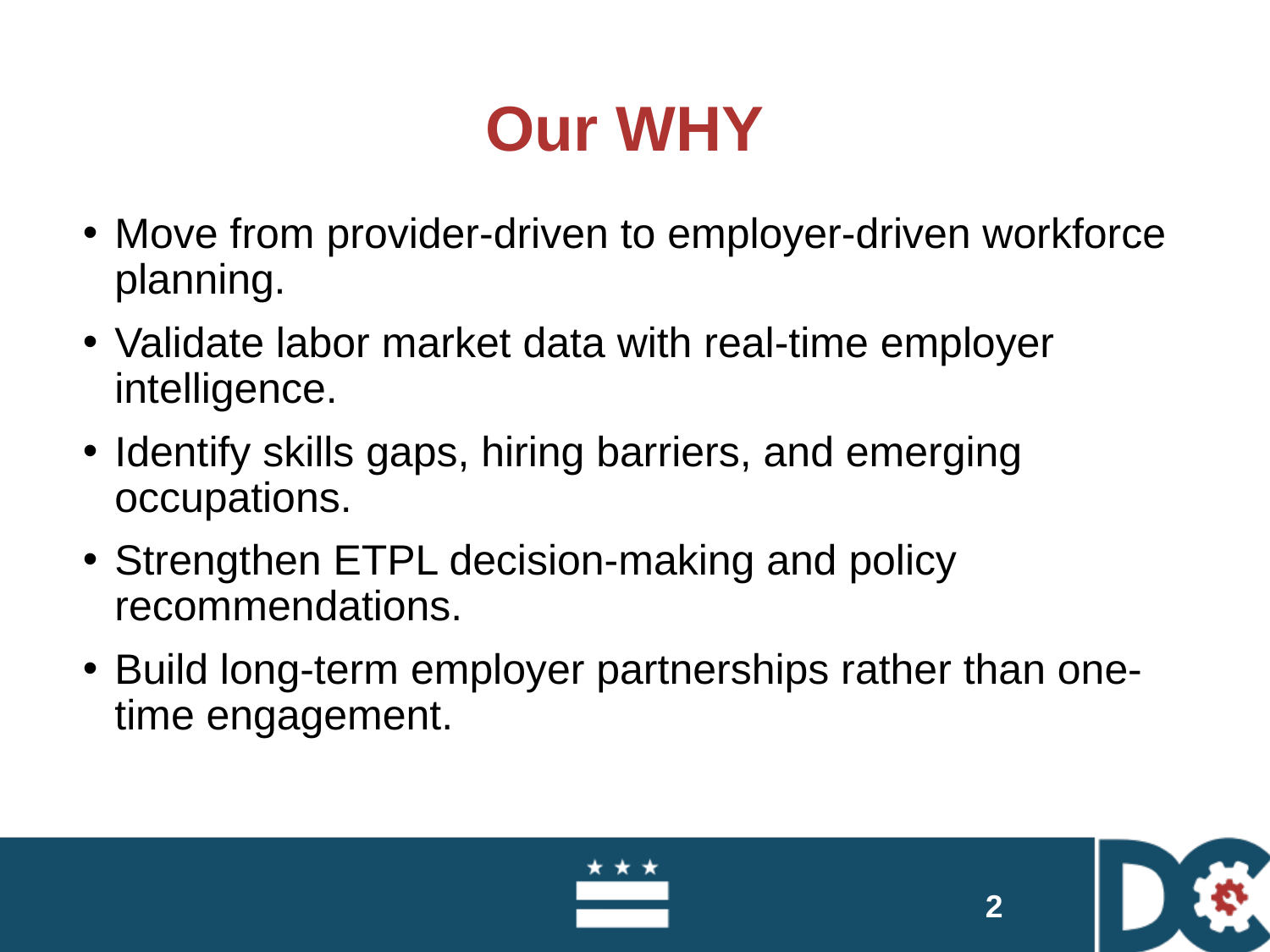

# Our WHY
Move from provider-driven to employer-driven workforce planning.
Validate labor market data with real-time employer intelligence.
Identify skills gaps, hiring barriers, and emerging occupations.
Strengthen ETPL decision-making and policy recommendations.
Build long-term employer partnerships rather than one-time engagement.
2